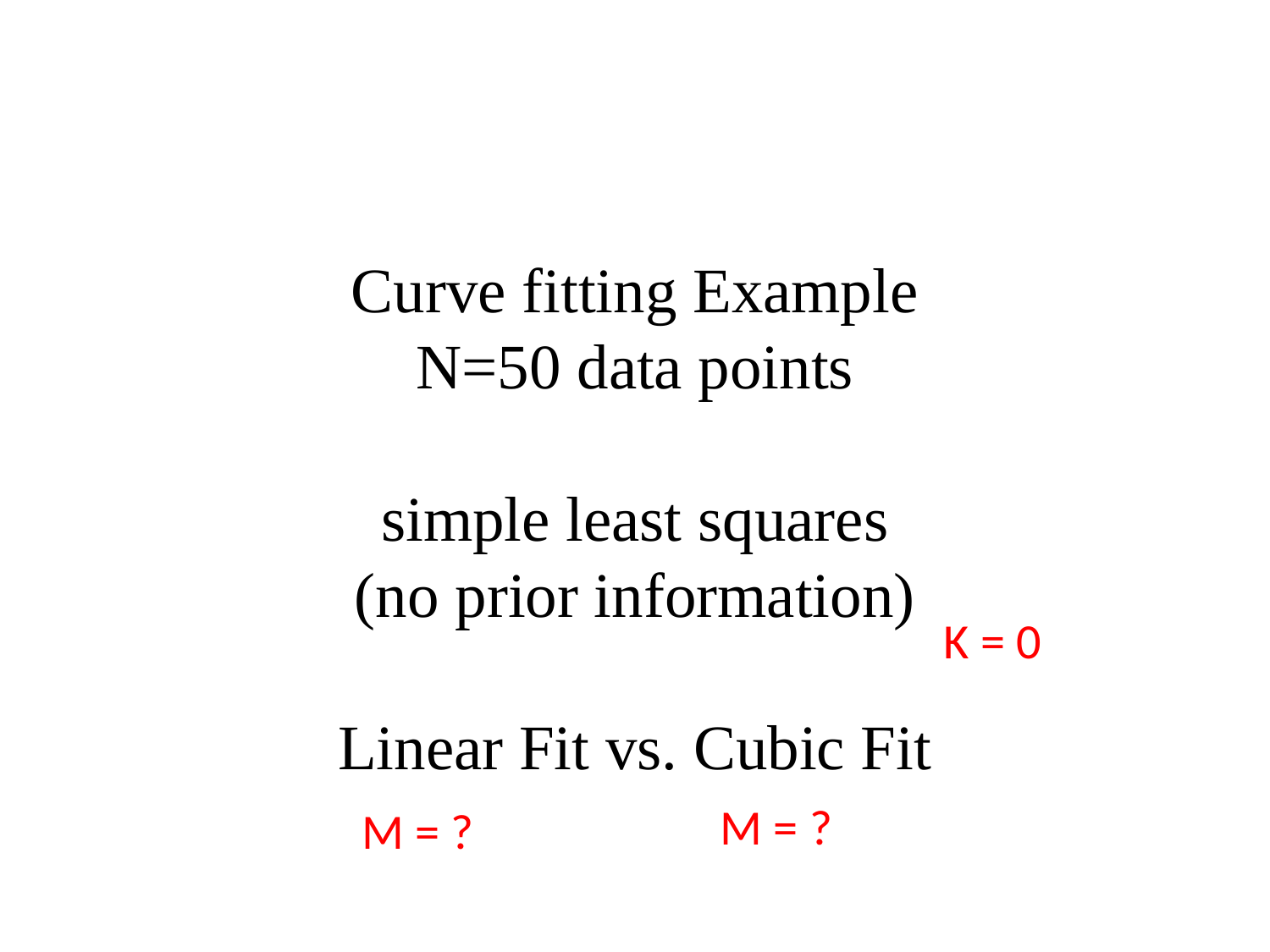

Curve fitting Example
N=50 data points

simple least squares
(no prior information)

Linear Fit vs. Cubic Fit
K = 0
M = ?
M = ?